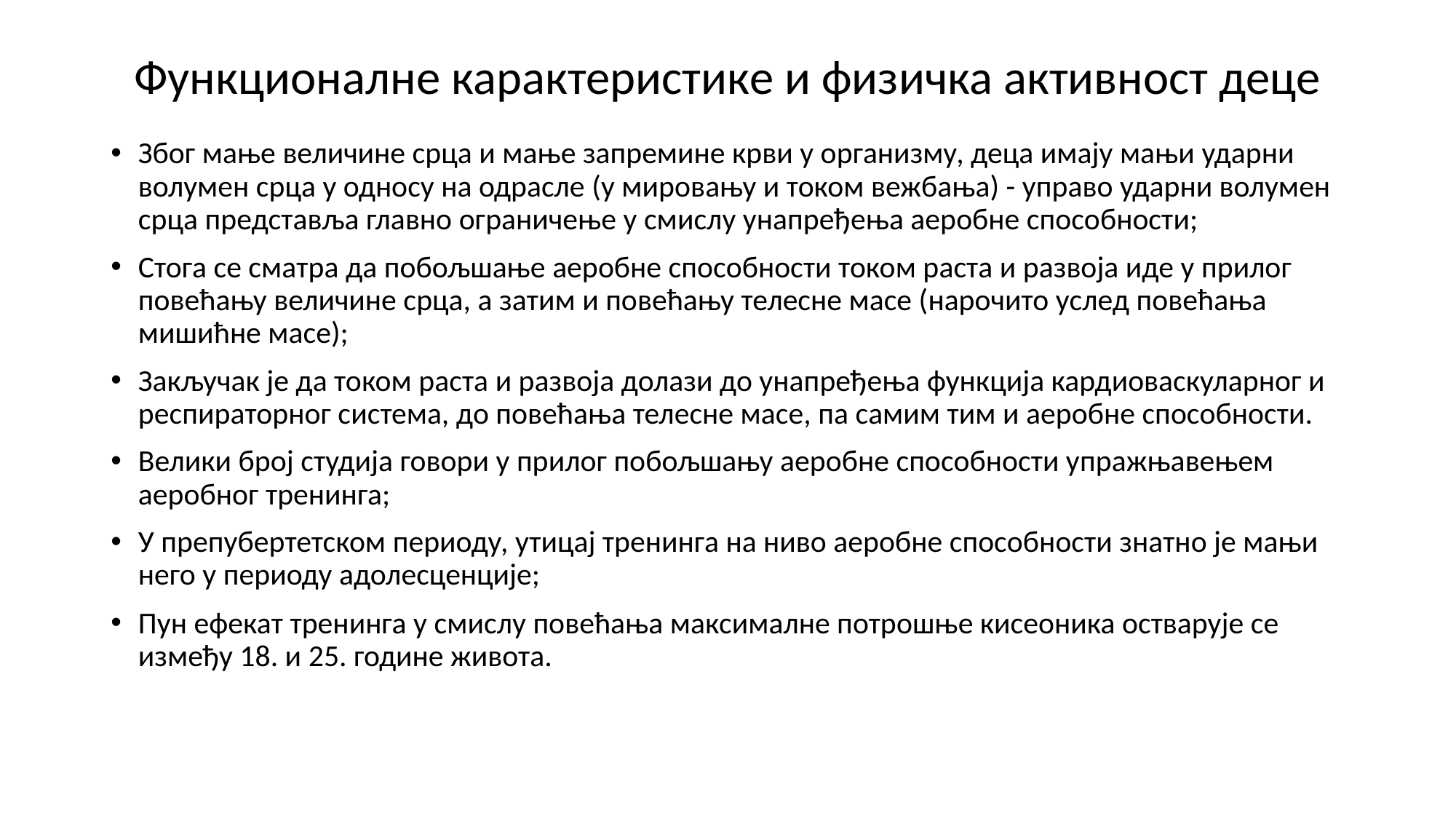

# Функционалне карактеристике и физичка активност деце
Због мање величине срца и мање запремине крви у организму, деца имају мањи ударни волумен срца у односу на одрасле (у мировању и током вежбања) - управо ударни волумен срца представља главно ограничење у смислу унапређења аеробне способности;
Стога се сматра да побољшање аеробне способности током раста и развоја иде у прилог повећању величине срца, а затим и повећању телесне масе (нарочито услед повећања мишићне масе);
Закључак је да током раста и развоја долази до унапређења функција кардиоваскуларног и респираторног система, до повећања телесне масе, па самим тим и аеробне способности.
Велики број студија говори у прилог побољшању аеробне способности упражњавењем аеробног тренинга;
У препубертетском периоду, утицај тренинга на ниво аеробне способности знатно је мањи него у периоду адолесценције;
Пун ефекат тренинга у смислу повећања максималне потрошње кисеоника остварује се између 18. и 25. године живота.